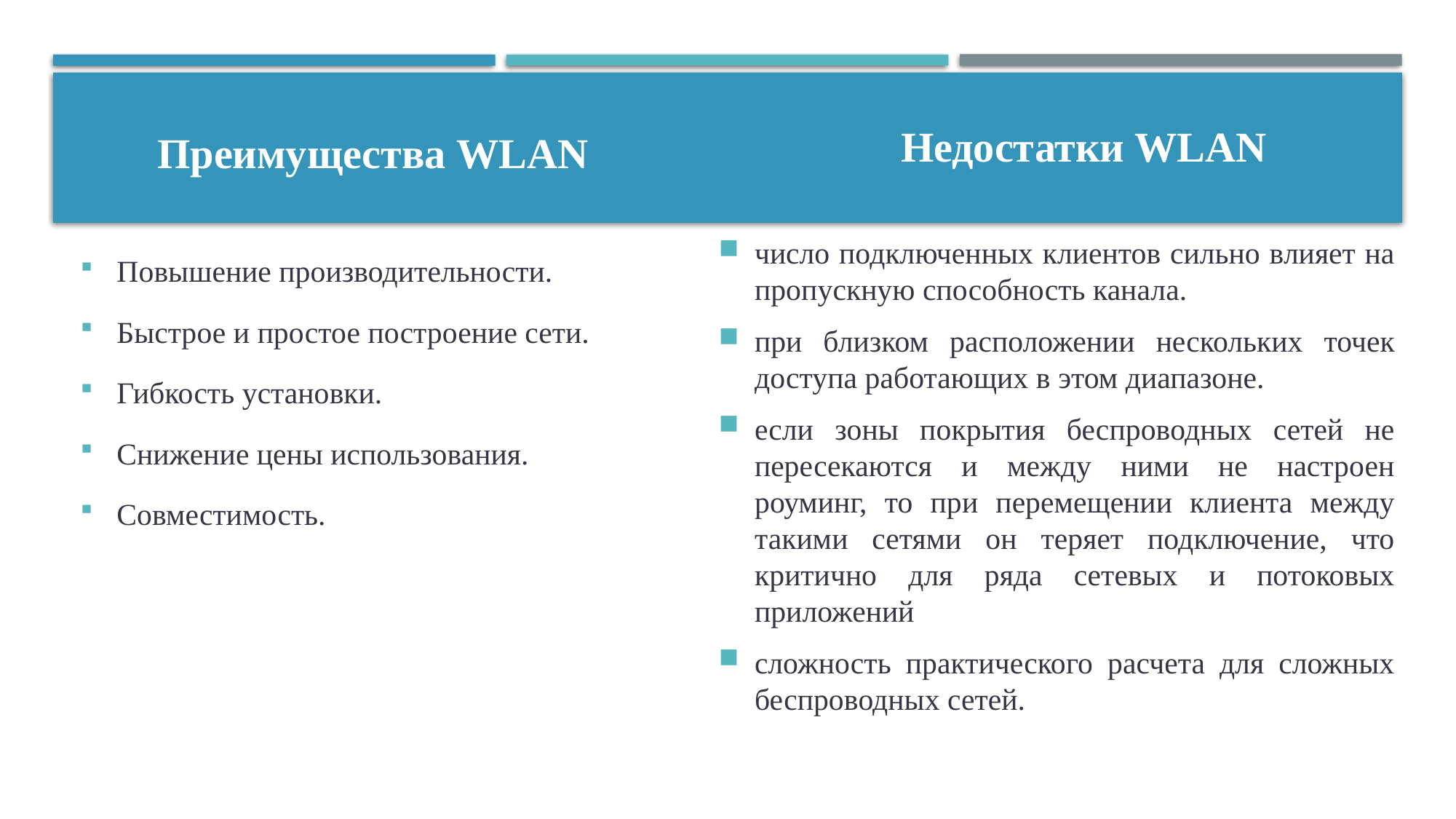

Преимущества WLAN
Недостатки WLAN
Повышение производительности.
Быстрое и простое построение сети.
Гибкость установки.
Снижение цены использования.
Совместимость.
число подключенных клиентов сильно влияет на пропускную способность канала.
при близком расположении нескольких точек доступа работающих в этом диапазоне.
если зоны покрытия беспроводных сетей не пересекаются и между ними не настроен роуминг, то при перемещении клиента между такими сетями он теряет подключение, что критично для ряда сетевых и потоковых приложений
сложность практического расчета для сложных беспроводных сетей.